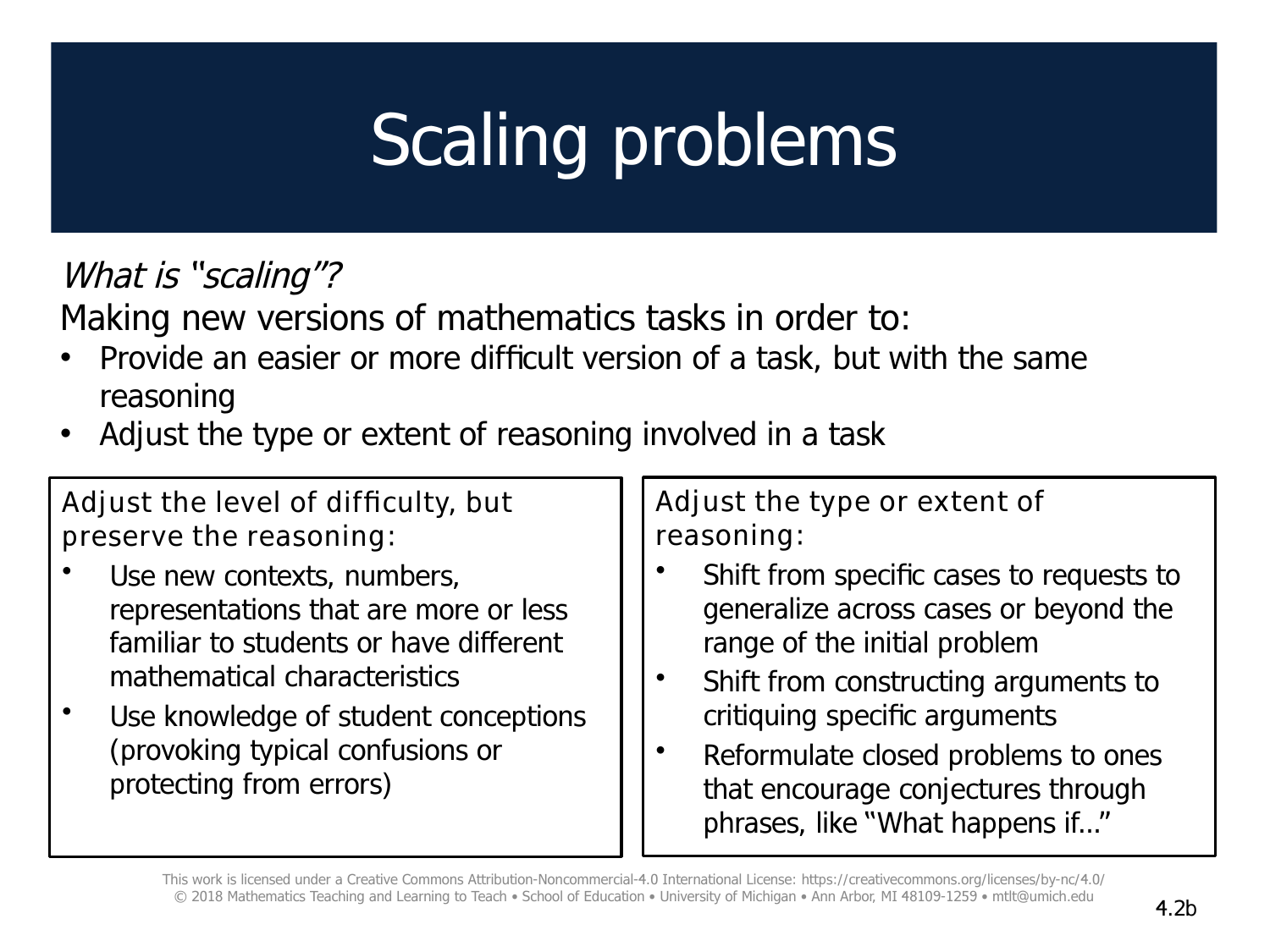

# Scaling problems
What is “scaling”?
Making new versions of mathematics tasks in order to:
Provide an easier or more difficult version of a task, but with the same reasoning
Adjust the type or extent of reasoning involved in a task
Adjust the type or extent of reasoning:
Shift from specific cases to requests to generalize across cases or beyond the range of the initial problem
Shift from constructing arguments to critiquing specific arguments
Reformulate closed problems to ones that encourage conjectures through phrases, like “What happens if…”
Adjust the level of difficulty, but preserve the reasoning:
Use new contexts, numbers, representations that are more or less familiar to students or have different mathematical characteristics
Use knowledge of student conceptions (provoking typical confusions or protecting from errors)
This work is licensed under a Creative Commons Attribution-Noncommercial-4.0 International License: https://creativecommons.org/licenses/by-nc/4.0/
© 2018 Mathematics Teaching and Learning to Teach • School of Education • University of Michigan • Ann Arbor, MI 48109-1259 • mtlt@umich.edu
4.2b